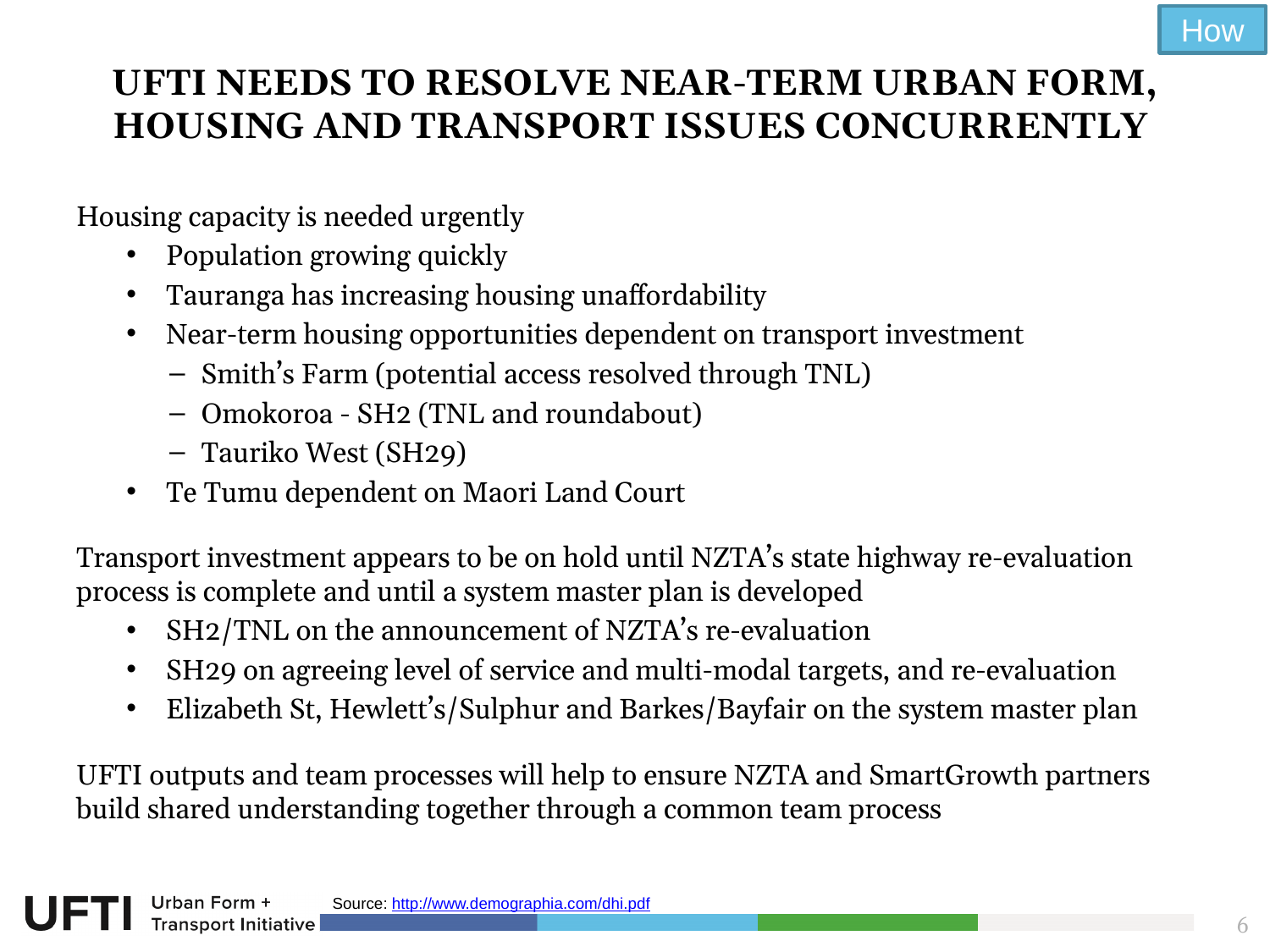

How
# UFTI needs to resolve near-term URBAN FORM, housing and transport issues concurrently
Housing capacity is needed urgently
Population growing quickly
Tauranga has increasing housing unaffordability
Near-term housing opportunities dependent on transport investment
Smith’s Farm (potential access resolved through TNL)
Omokoroa - SH2 (TNL and roundabout)
Tauriko West (SH29)
Te Tumu dependent on Maori Land Court
Transport investment appears to be on hold until NZTA’s state highway re-evaluation process is complete and until a system master plan is developed
SH2/TNL on the announcement of NZTA’s re-evaluation
SH29 on agreeing level of service and multi-modal targets, and re-evaluation
Elizabeth St, Hewlett’s/Sulphur and Barkes/Bayfair on the system master plan
UFTI outputs and team processes will help to ensure NZTA and SmartGrowth partners build shared understanding together through a common team process
Source: http://www.demographia.com/dhi.pdf
6